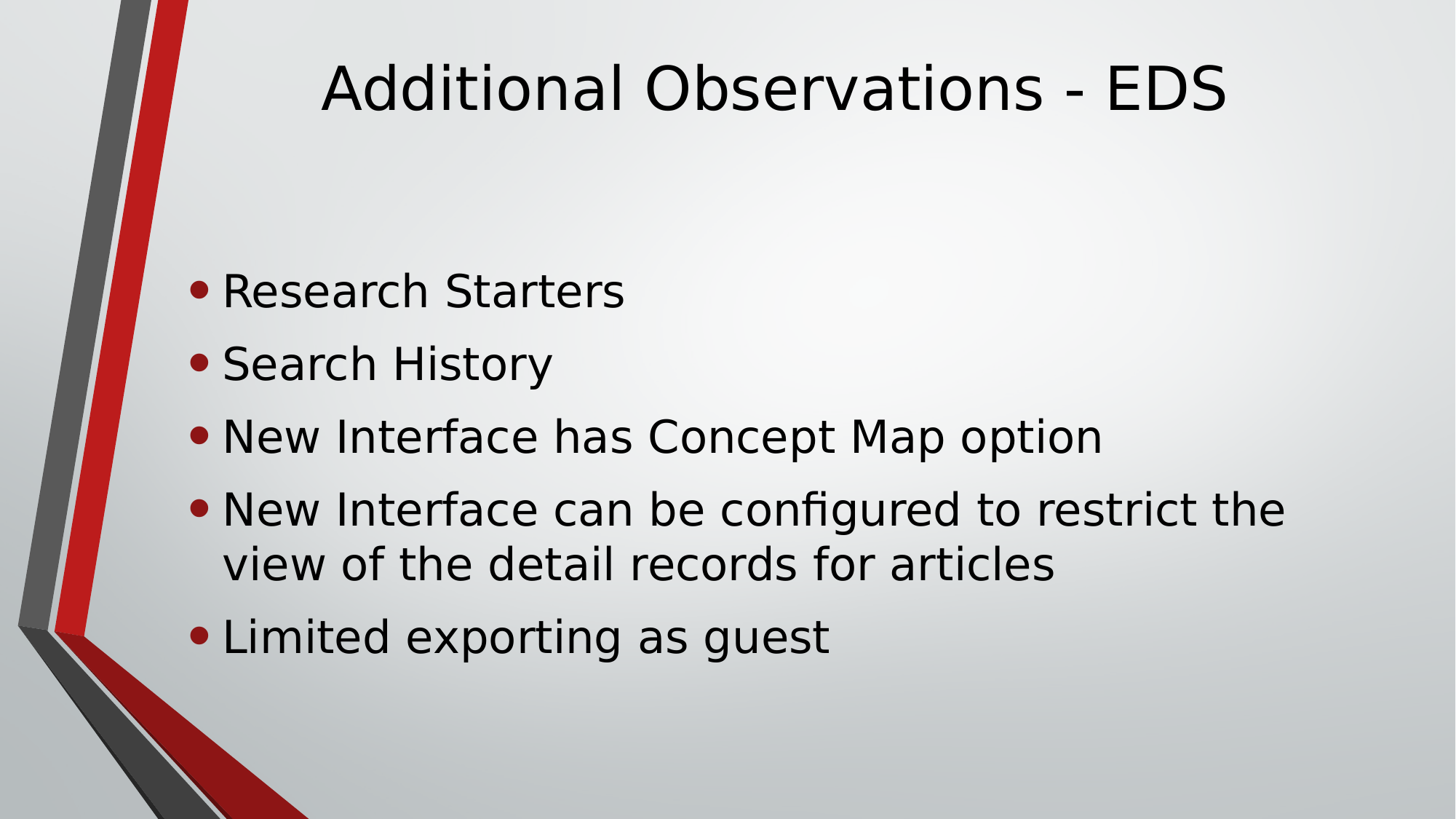

# Additional Observations - EDS
Research Starters
Search History
New Interface has Concept Map option
New Interface can be configured to restrict the view of the detail records for articles
Limited exporting as guest